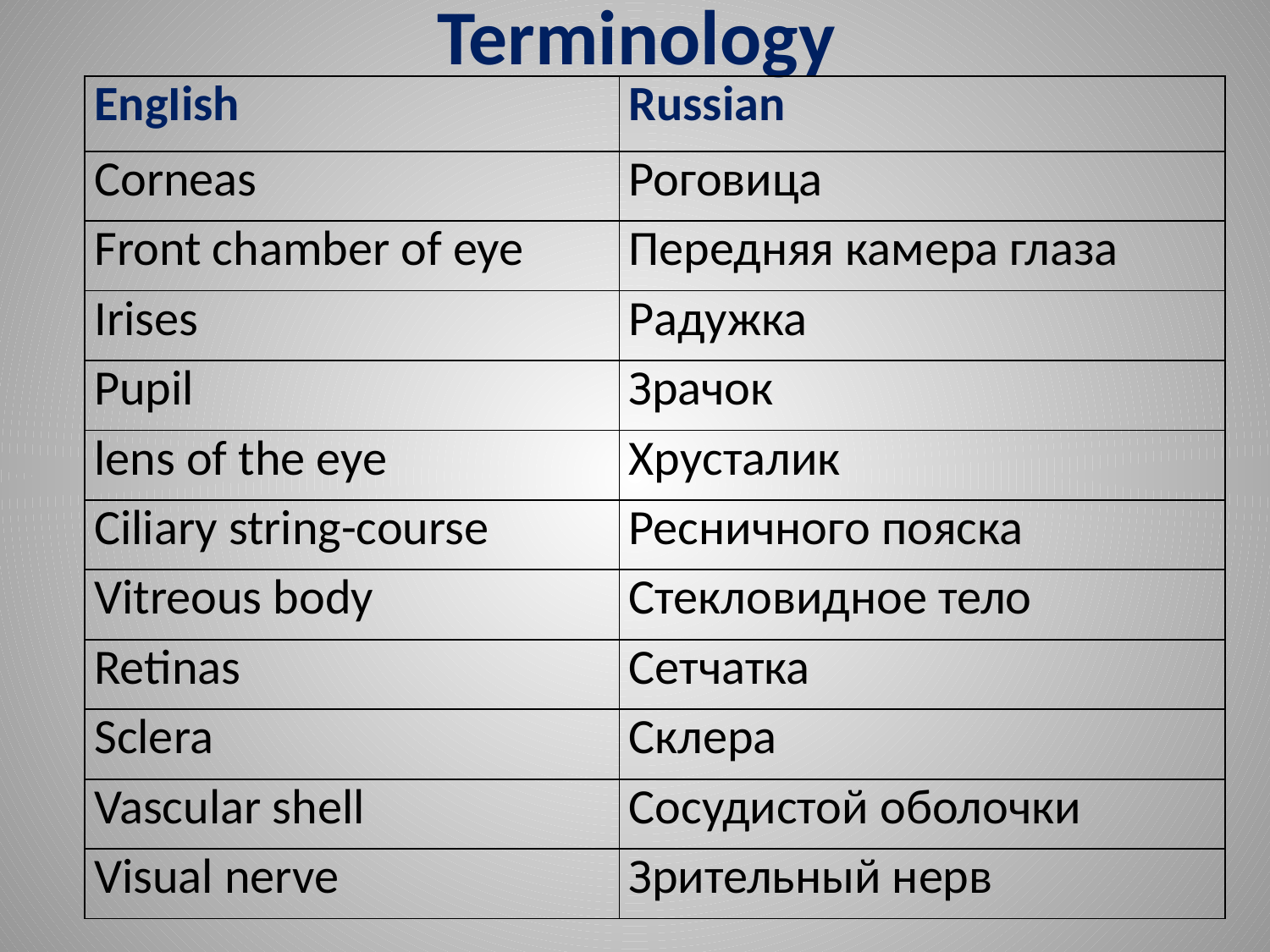

# Terminology
| EngIish | Russian |
| --- | --- |
| Сorneas | Роговица |
| Front chamber of eye | Передняя камера глаза |
| Irises | Радужка |
| Pupil | Зрачок |
| lens of the eye | Хрусталик |
| Ciliary string-course | Ресничного пояска |
| Vitreous body | Стекловидное тело |
| Retinas | Сетчатка |
| Sclera | Склера |
| Vascular shell | Сосудистой оболочки |
| Visual nerve | Зрительный нерв |